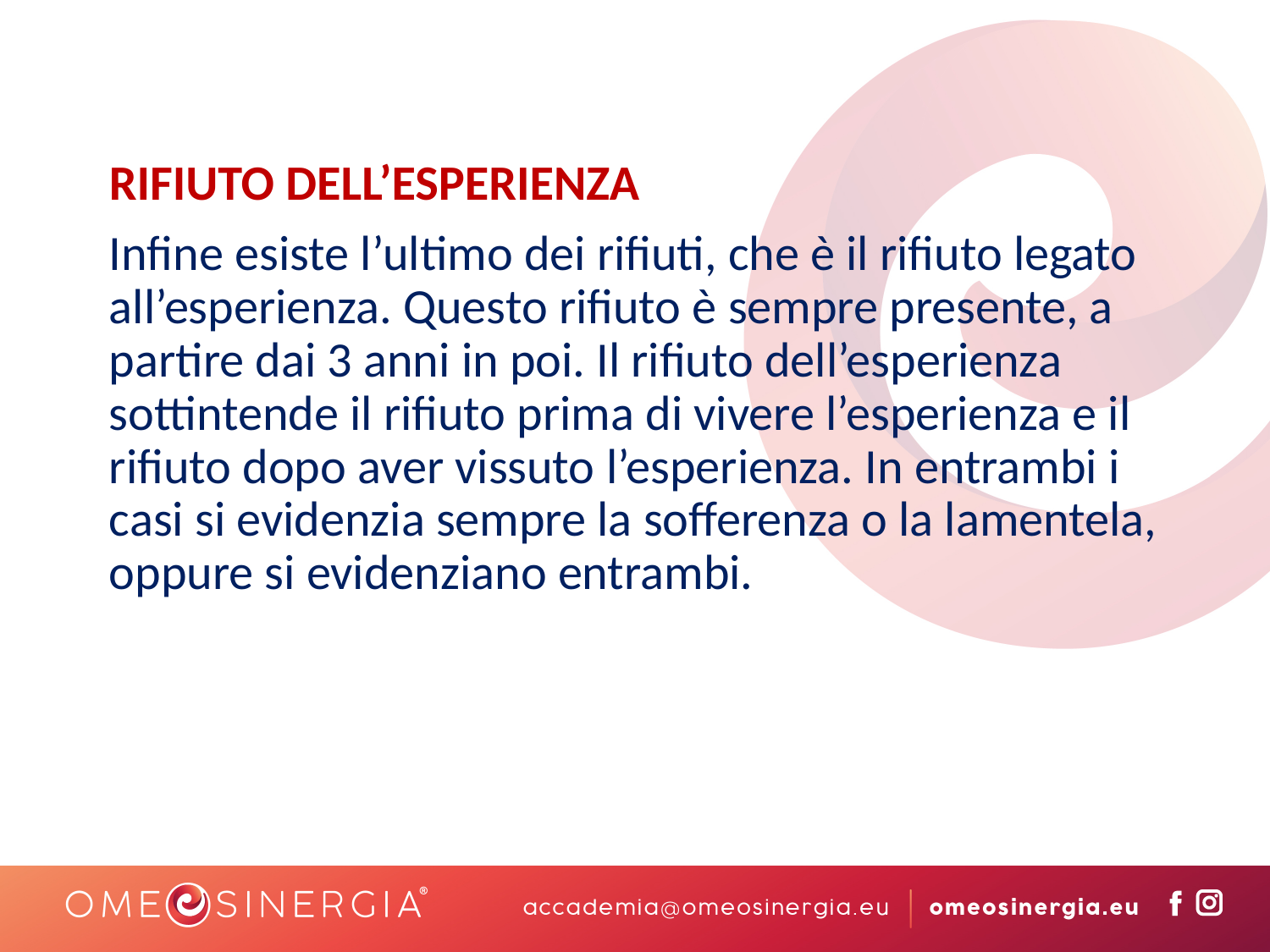

RIFIUTO DELL’ESPERIENZA
Infine esiste l’ultimo dei rifiuti, che è il rifiuto legato all’esperienza. Questo rifiuto è sempre presente, a partire dai 3 anni in poi. Il rifiuto dell’esperienza sottintende il rifiuto prima di vivere l’esperienza e il rifiuto dopo aver vissuto l’esperienza. In entrambi i casi si evidenzia sempre la sofferenza o la lamentela, oppure si evidenziano entrambi.